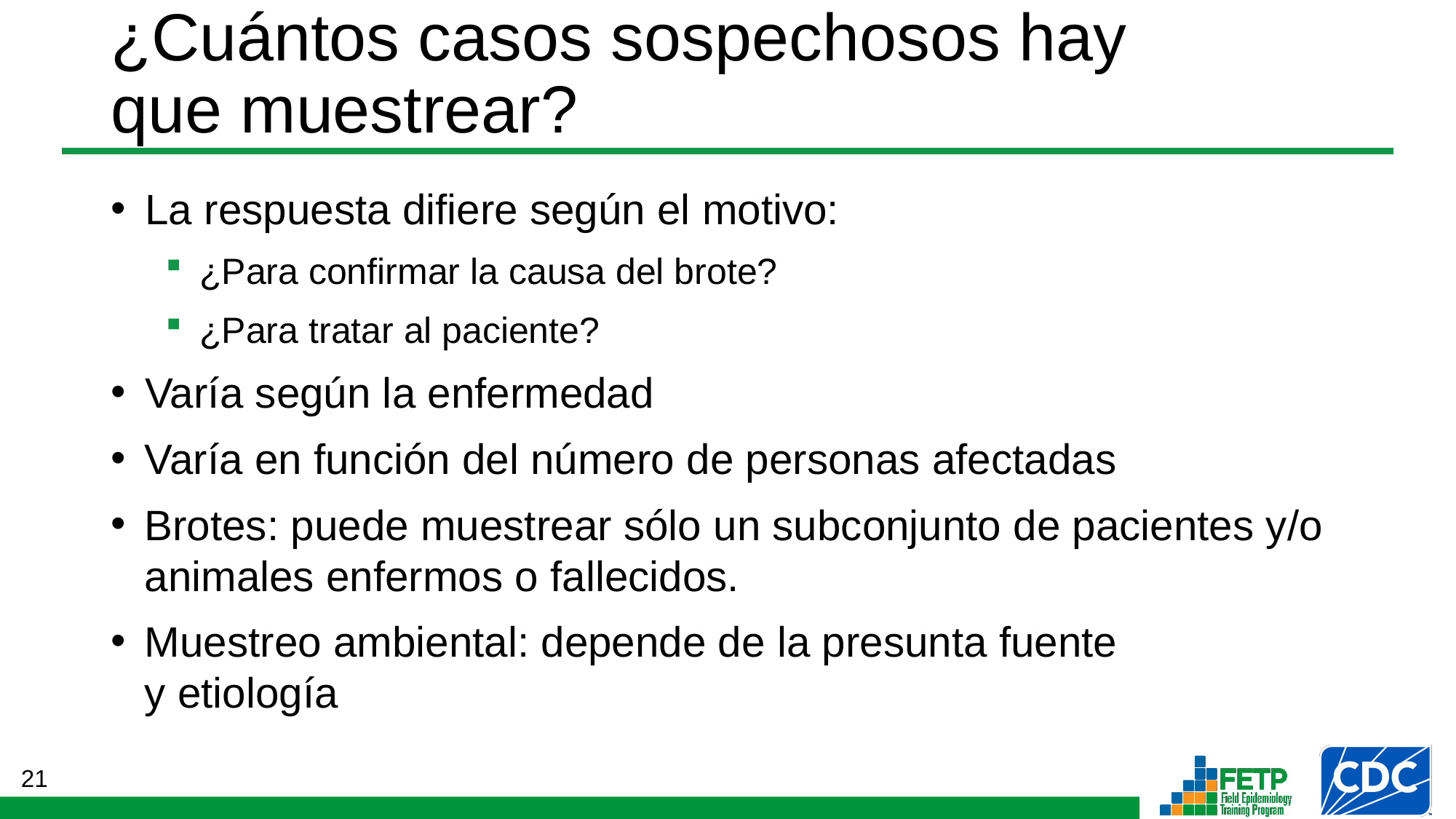

# ¿Cuántos casos sospechosos hay que muestrear?
La respuesta difiere según el motivo:
¿Para confirmar la causa del brote?
¿Para tratar al paciente?
Varía según la enfermedad
Varía en función del número de personas afectadas
Brotes: puede muestrear sólo un subconjunto de pacientes y/o animales enfermos o fallecidos.
Muestreo ambiental: depende de la presunta fuente
y etiología